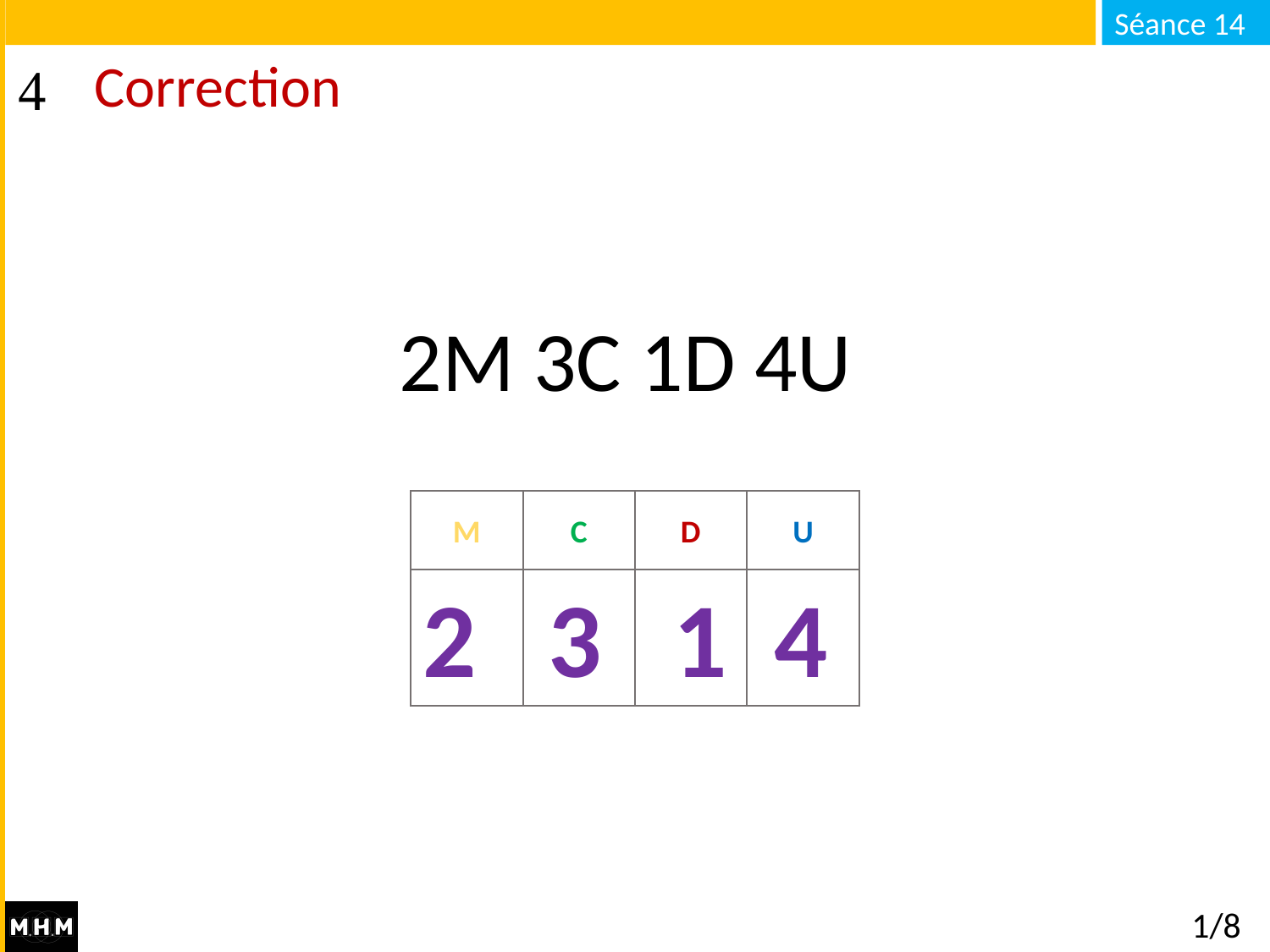

# Correction
2M 3C 1D 4U
M
C
D
U

2   3   1  4
1/8